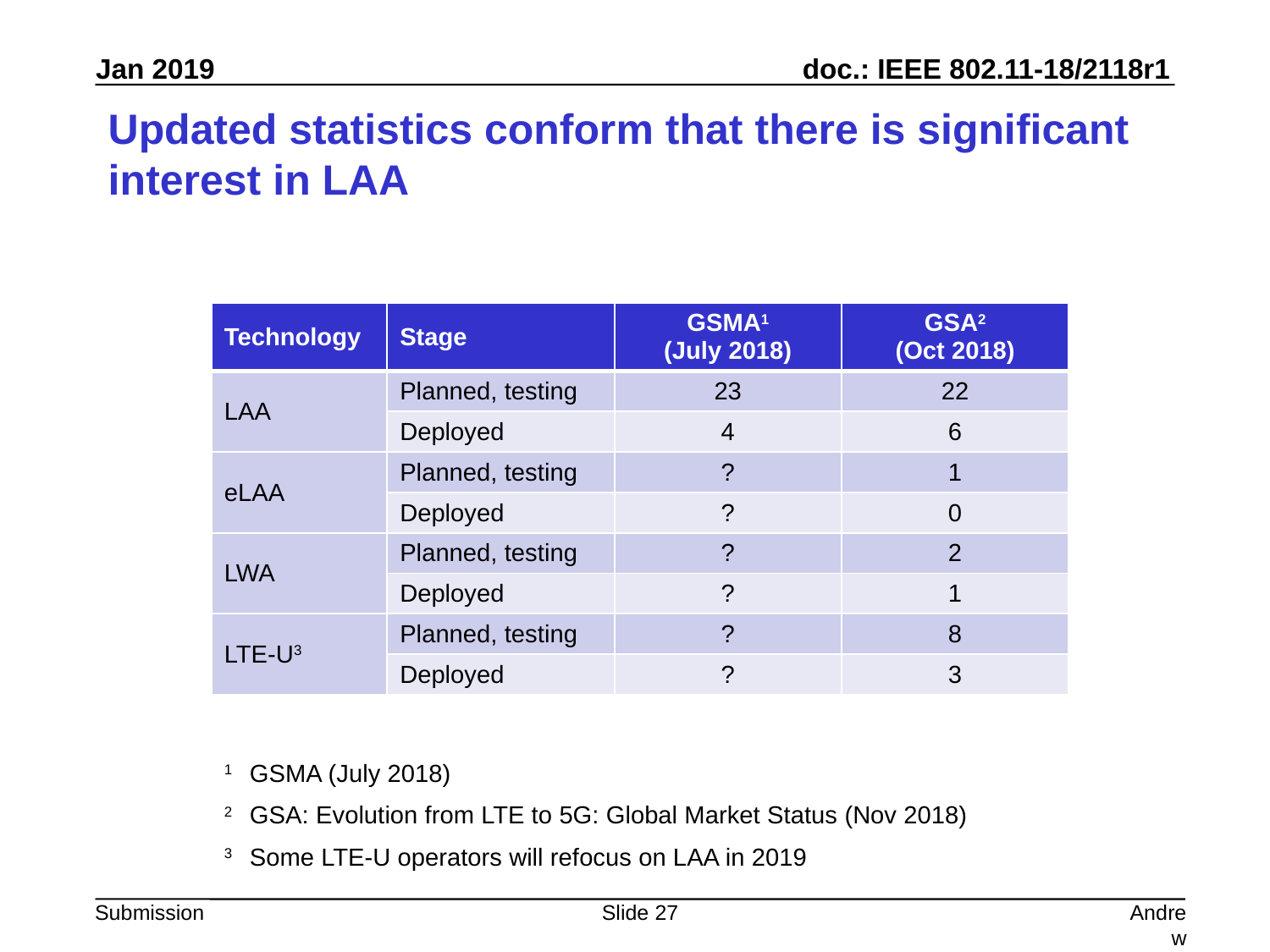

# Updated statistics conform that there is significant interest in LAA
| Technology | Stage | GSMA1 (July 2018) | GSA2 (Oct 2018) |
| --- | --- | --- | --- |
| LAA | Planned, testing | 23 | 22 |
|  | Deployed | 4 | 6 |
| eLAA | Planned, testing | ? | 1 |
|  | Deployed | ? | 0 |
| LWA | Planned, testing | ? | 2 |
|  | Deployed | ? | 1 |
| LTE-U3 | Planned, testing | ? | 8 |
|  | Deployed | ? | 3 |
1	GSMA (July 2018)
2	GSA: Evolution from LTE to 5G: Global Market Status (Nov 2018)
3 	Some LTE-U operators will refocus on LAA in 2019

Slide 27
Andrew Myles, Cisco